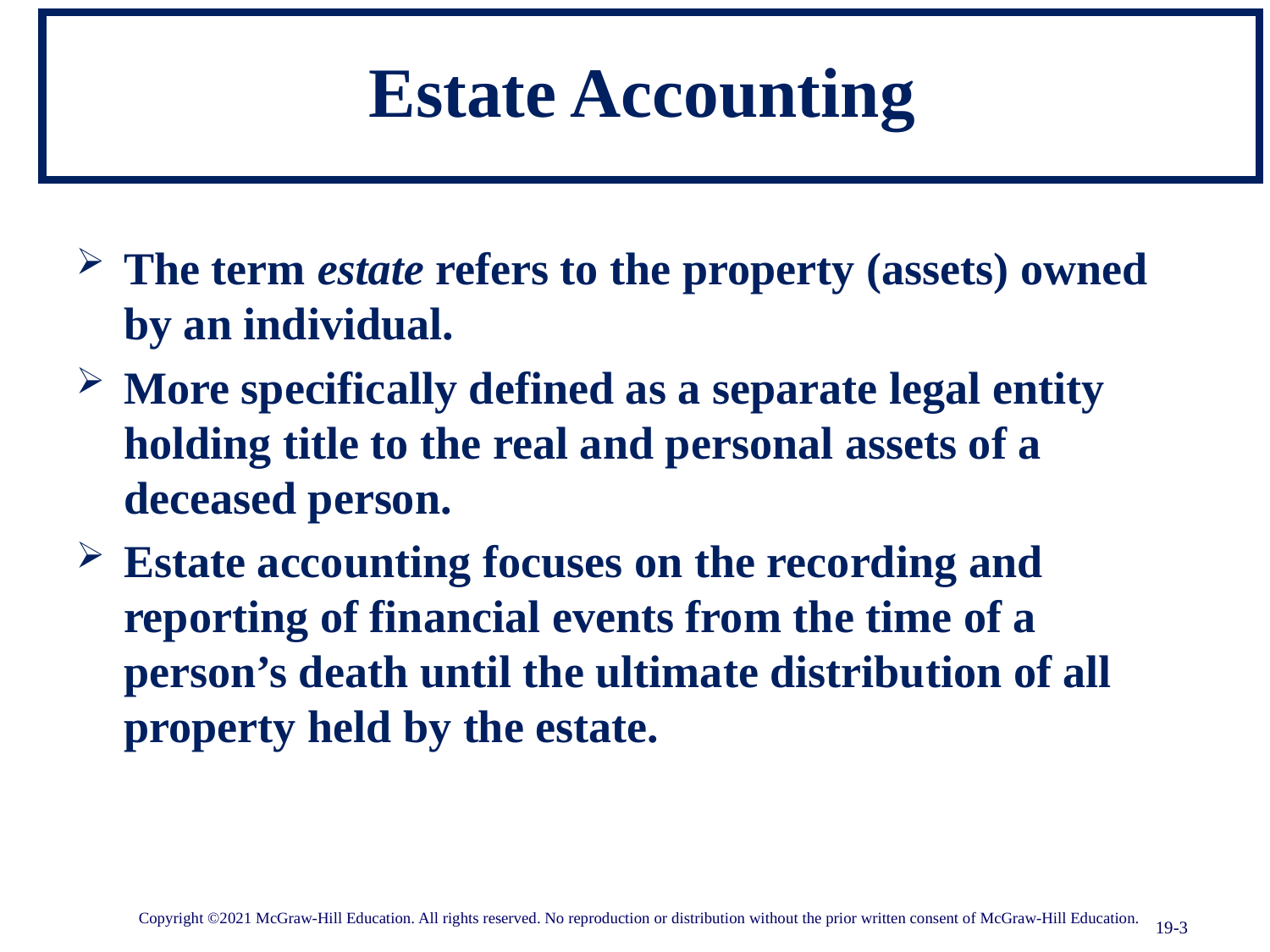

# Estate Accounting
The term estate refers to the property (assets) owned by an individual.
More specifically defined as a separate legal entity holding title to the real and personal assets of a deceased person.
Estate accounting focuses on the recording and reporting of financial events from the time of a person’s death until the ultimate distribution of all property held by the estate.
Copyright ©2021 McGraw-Hill Education. All rights reserved. No reproduction or distribution without the prior written consent of McGraw-Hill Education.
19-3